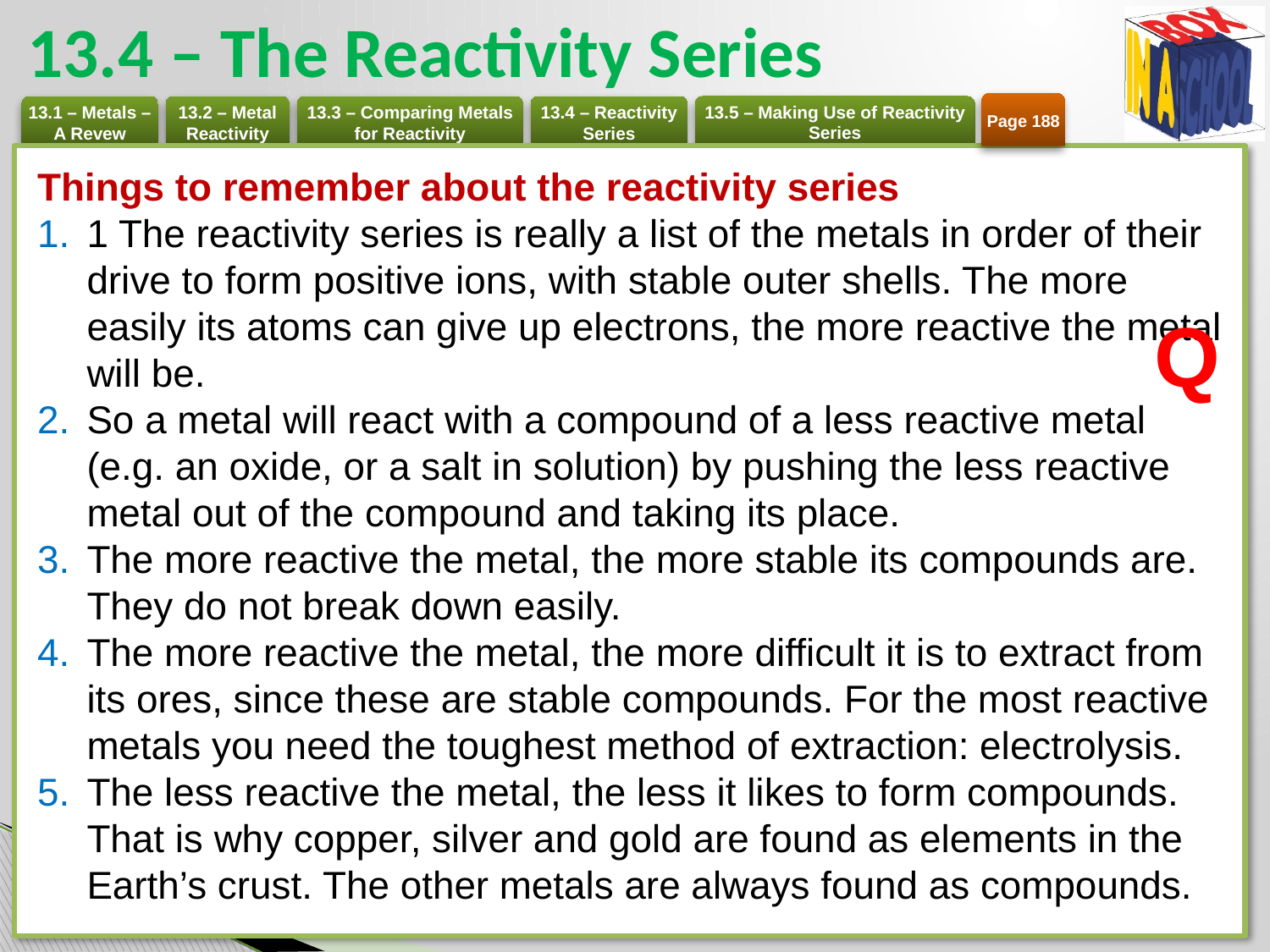

# 13.4 – The Reactivity Series
Page 188
Things to remember about the reactivity series
1 The reactivity series is really a list of the metals in order of their drive to form positive ions, with stable outer shells. The more easily its atoms can give up electrons, the more reactive the metal will be.
So a metal will react with a compound of a less reactive metal (e.g. an oxide, or a salt in solution) by pushing the less reactive metal out of the compound and taking its place.
The more reactive the metal, the more stable its compounds are.
They do not break down easily.
The more reactive the metal, the more difficult it is to extract from its ores, since these are stable compounds. For the most reactive metals you need the toughest method of extraction: electrolysis.
The less reactive the metal, the less it likes to form compounds. That is why copper, silver and gold are found as elements in the Earth’s crust. The other metals are always found as compounds.
Q